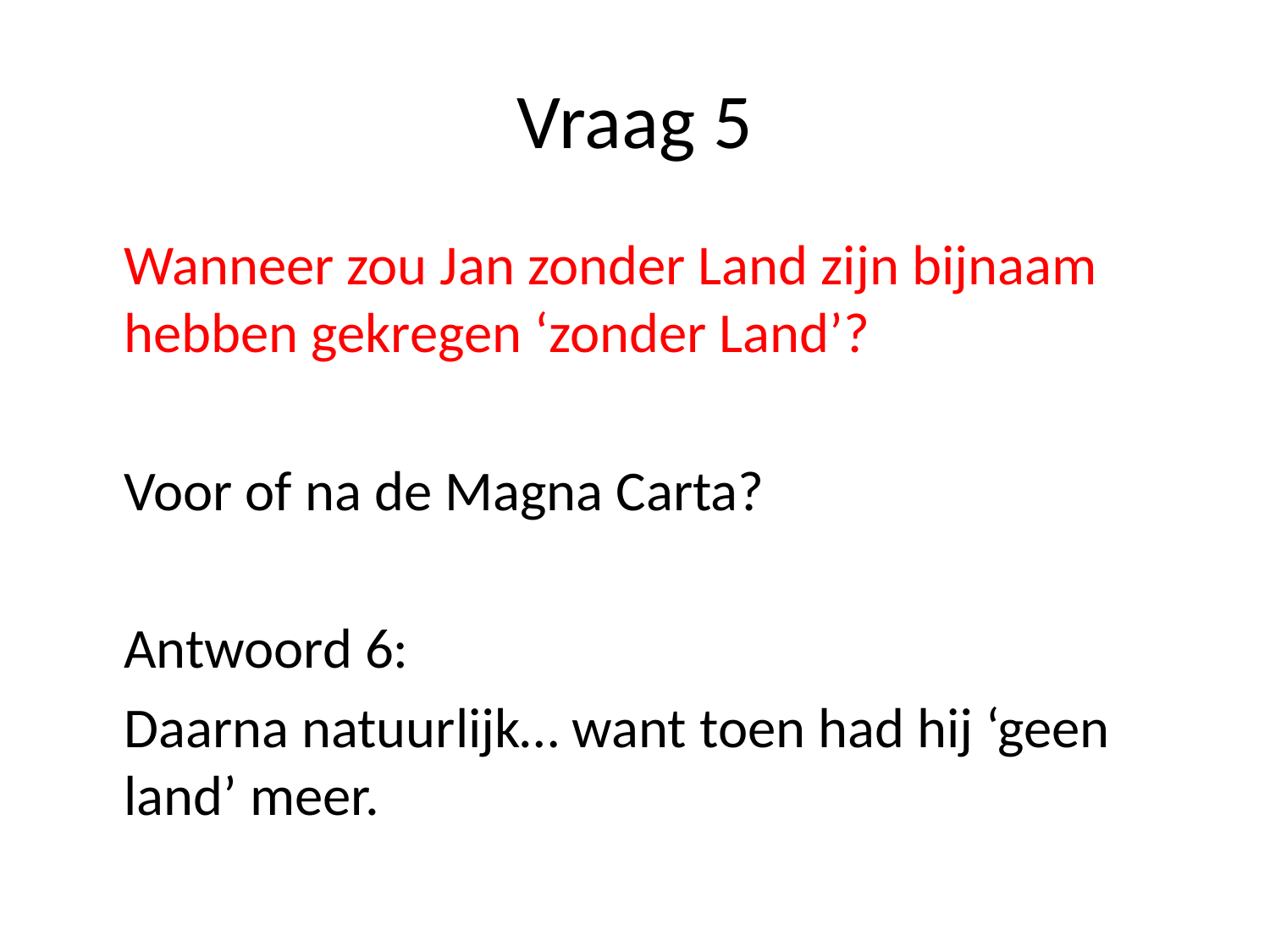

# Vraag 5
	Wanneer zou Jan zonder Land zijn bijnaam hebben gekregen ‘zonder Land’?

	Voor of na de Magna Carta?

	Antwoord 6:
	Daarna natuurlijk… want toen had hij ‘geen land’ meer.